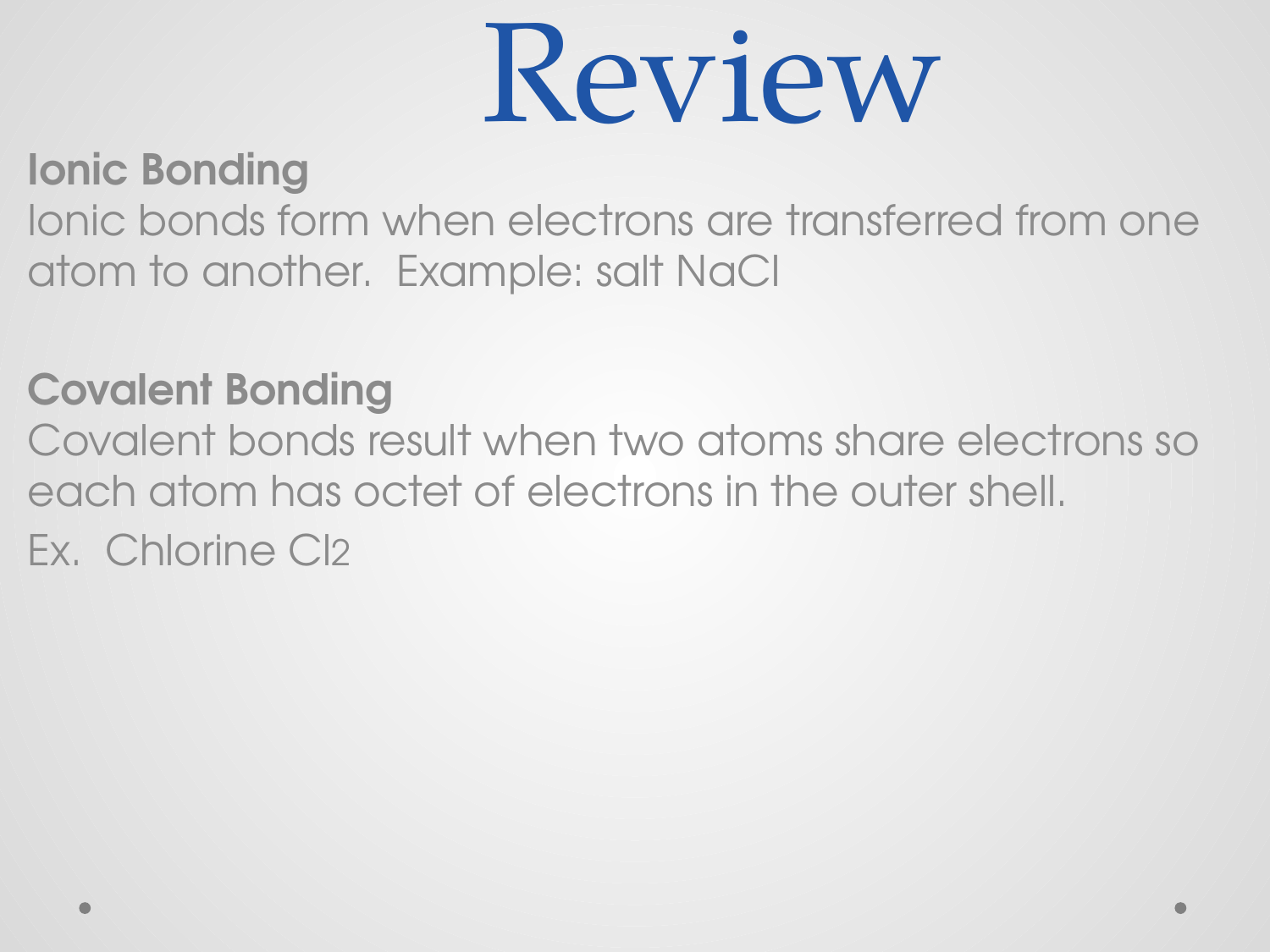

# Review
Ionic Bonding
Ionic bonds form when electrons are transferred from one atom to another.  Example: salt NaCl

Covalent Bonding
Covalent bonds result when two atoms share electrons so each atom has octet of electrons in the outer shell.
Ex.  Chlorine Cl2